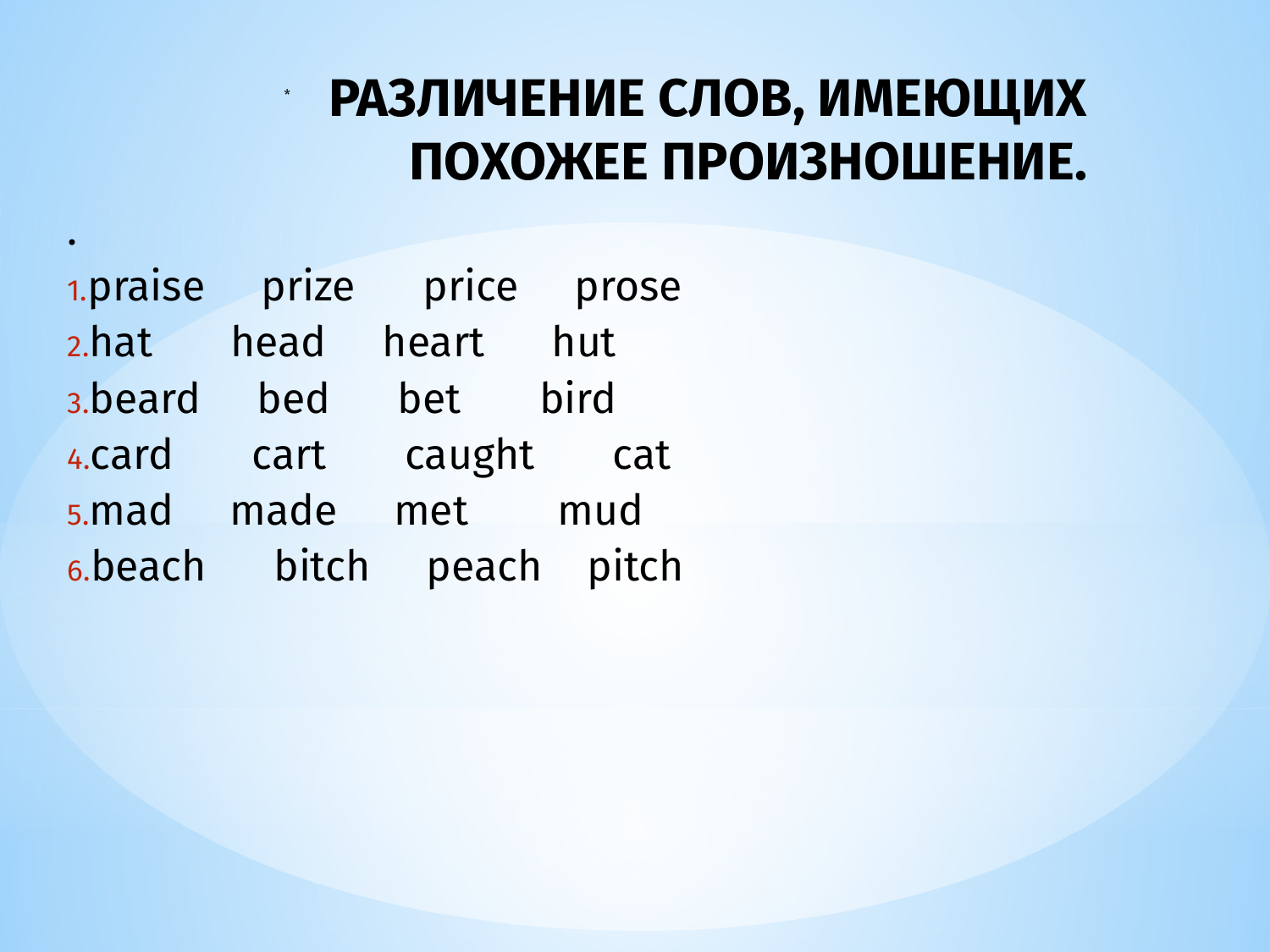

# РАЗЛИЧЕНИЕ СЛОВ, ИМЕЮЩИХ ПОХОЖЕЕ ПРОИЗНОШЕНИЕ.
.
praise     prize      price     prose
hat       head     heart      hut
beard     bed      bet       bird
card       cart       caught       cat
mad     made     met        mud
beach      bitch     peach    pitch